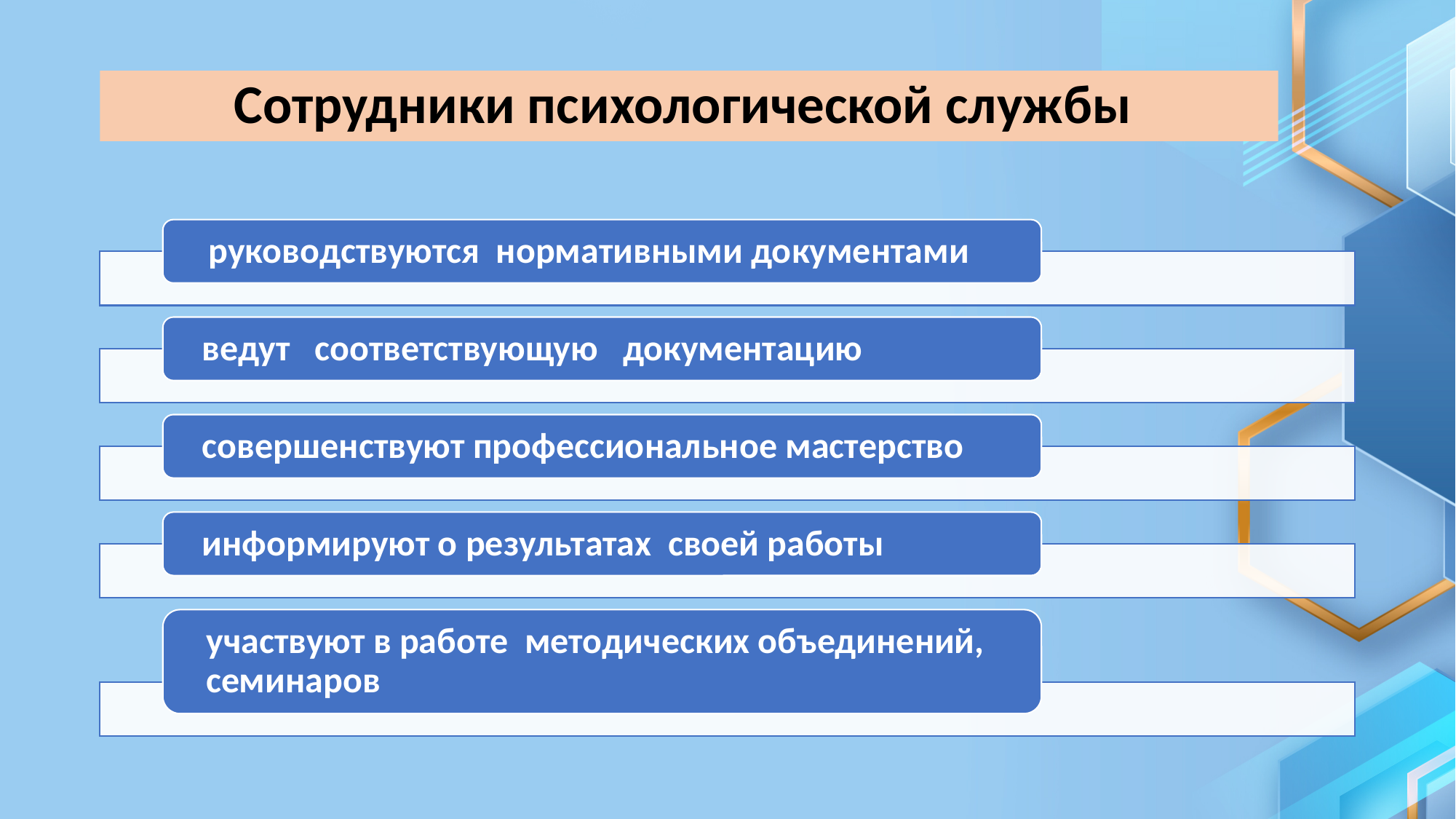

# Сотрудники психологической службы
 руководствуются  нормативными документами
ведут   соответствующую   документацию
совершенствуют профессиональное мастерство
информируют о результатах  своей работы
участвуют в работе  методических объединений, семинаров